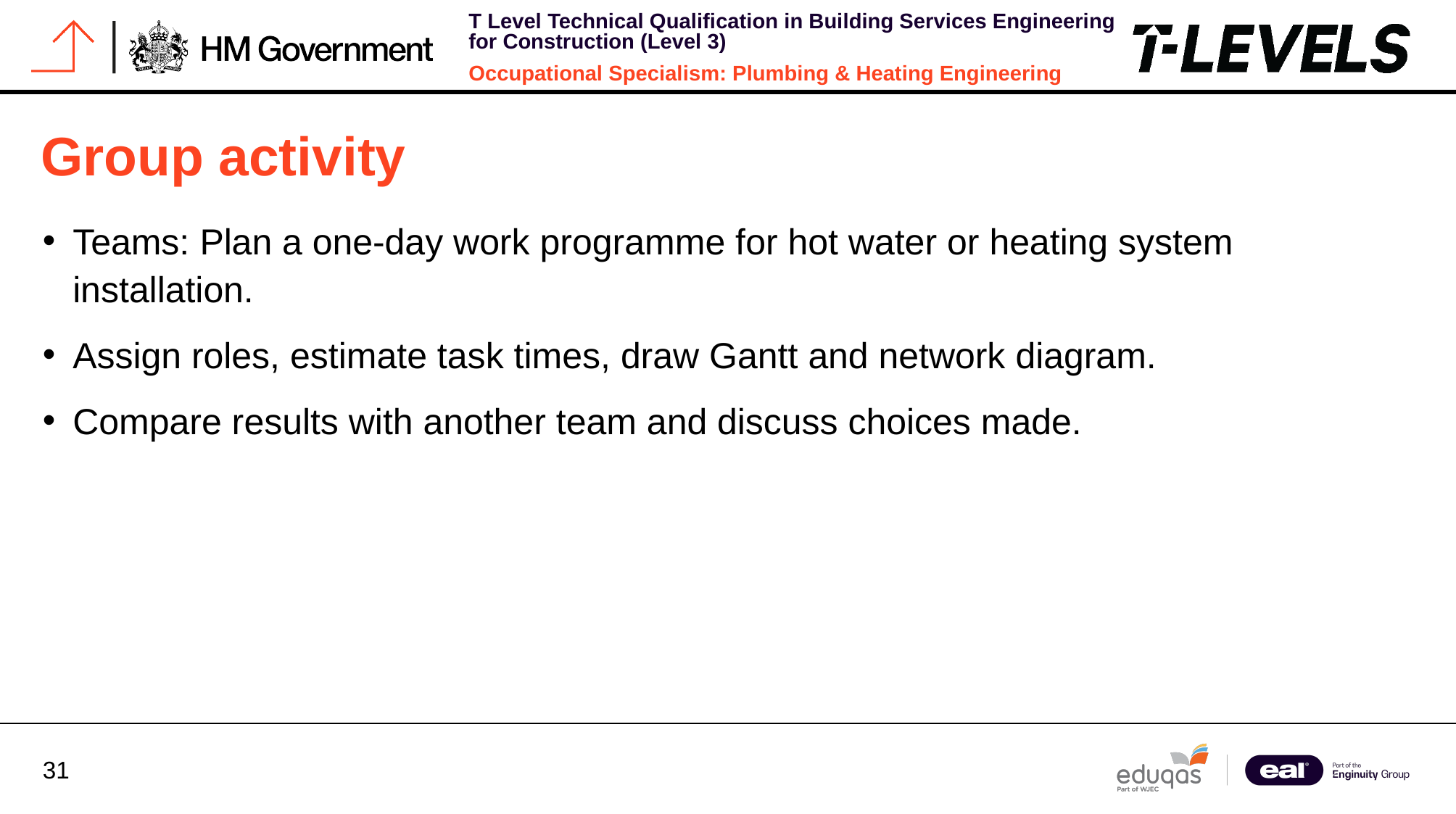

# Group activity
Teams: Plan a one-day work programme for hot water or heating system installation.
Assign roles, estimate task times, draw Gantt and network diagram.
Compare results with another team and discuss choices made.